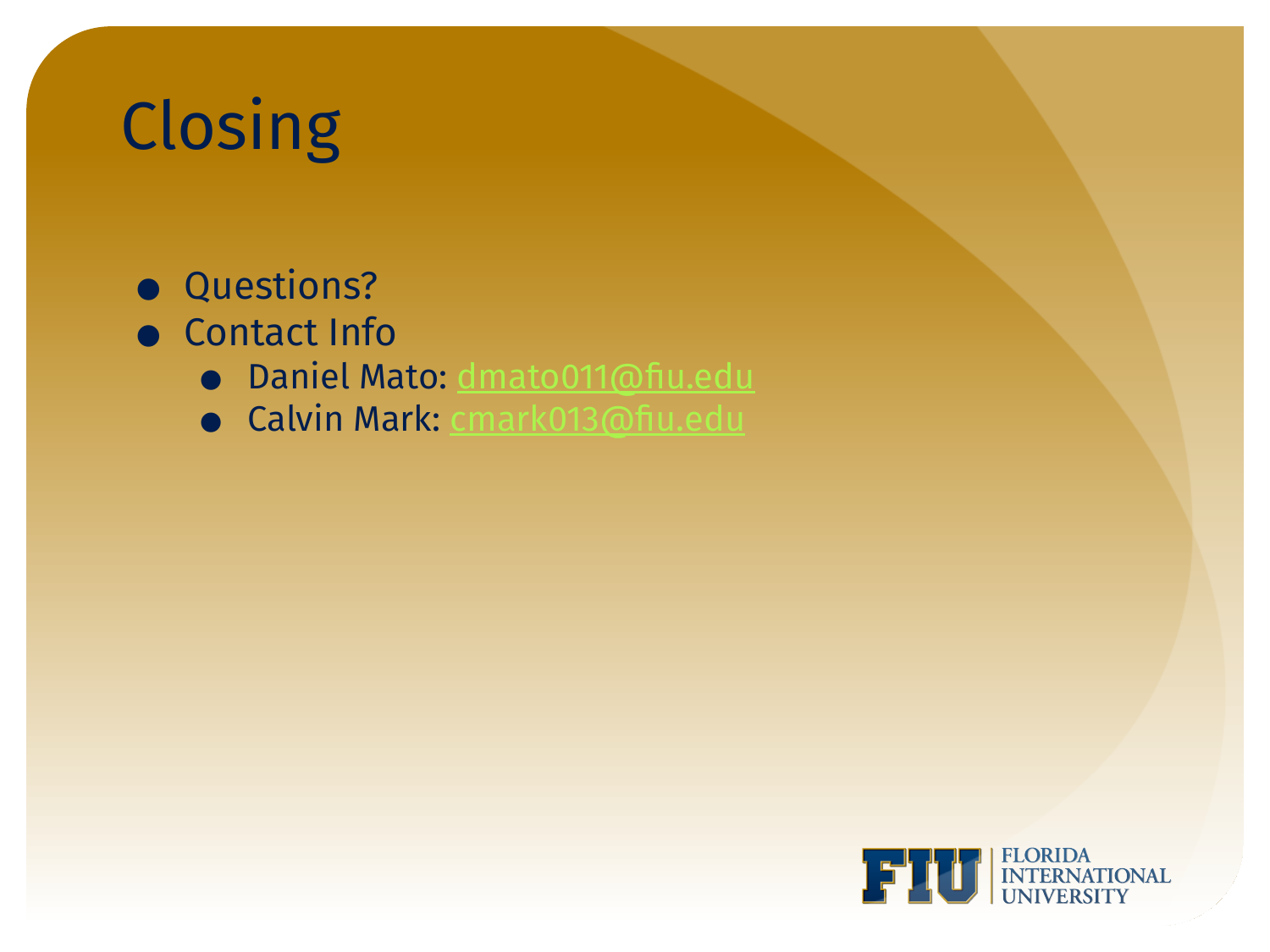

# Closing
Questions?
Contact Info
Daniel Mato: dmato011@fiu.edu
Calvin Mark: cmark013@fiu.edu